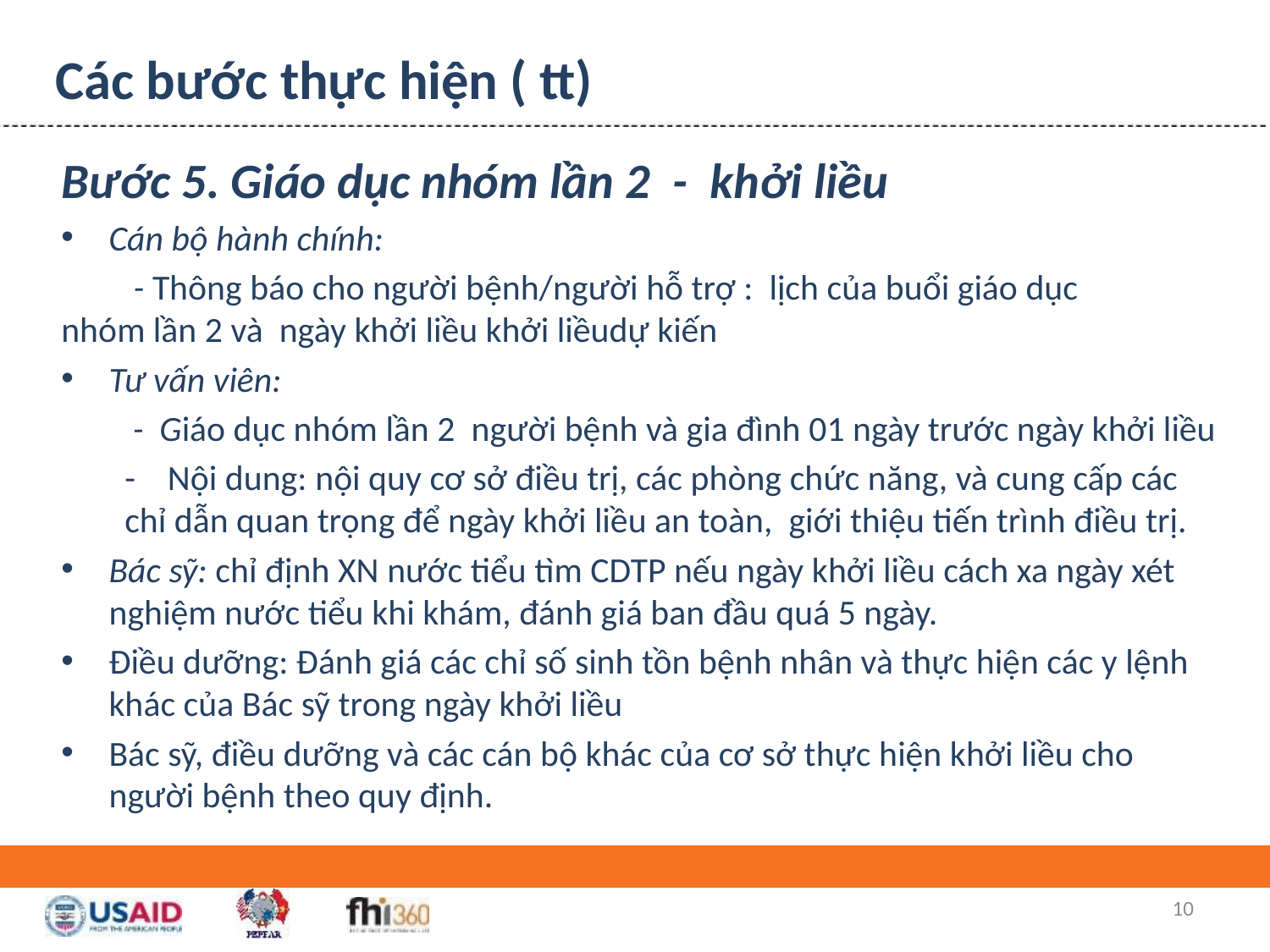

# Các bước thực hiện ( tt)
Bước 5. Giáo dục nhóm lần 2  -  khởi liều
Cán bộ hành chính:
         - Thông báo cho người bệnh/người hỗ trợ :  lịch của buổi giáo dục 	nhóm lần 2 và  ngày khởi liều khởi liềudự kiến
Tư vấn viên:
 -  Giáo dục nhóm lần 2  người bệnh và gia đình 01 ngày trước ngày khởi liều
-    Nội dung: nội quy cơ sở điều trị, các phòng chức năng, và cung cấp các chỉ dẫn quan trọng để ngày khởi liều an toàn,  giới thiệu tiến trình điều trị.
Bác sỹ: chỉ định XN nước tiểu tìm CDTP nếu ngày khởi liều cách xa ngày xét nghiệm nước tiểu khi khám, đánh giá ban đầu quá 5 ngày.
Điều dưỡng: Đánh giá các chỉ số sinh tồn bệnh nhân và thực hiện các y lệnh khác của Bác sỹ trong ngày khởi liều
Bác sỹ, điều dưỡng và các cán bộ khác của cơ sở thực hiện khởi liều cho người bệnh theo quy định.

10